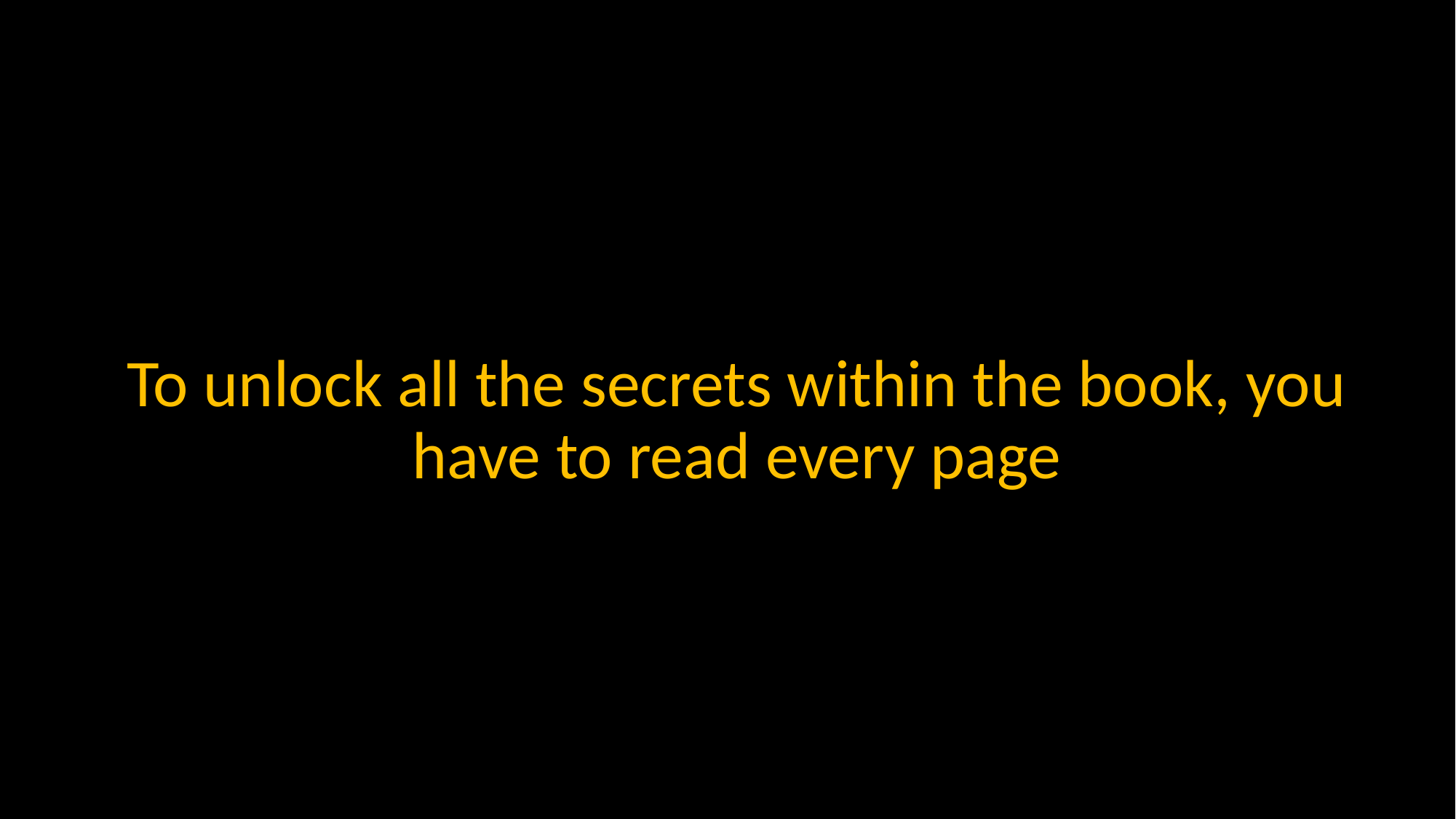

To unlock all the secrets within the book, you have to read every page